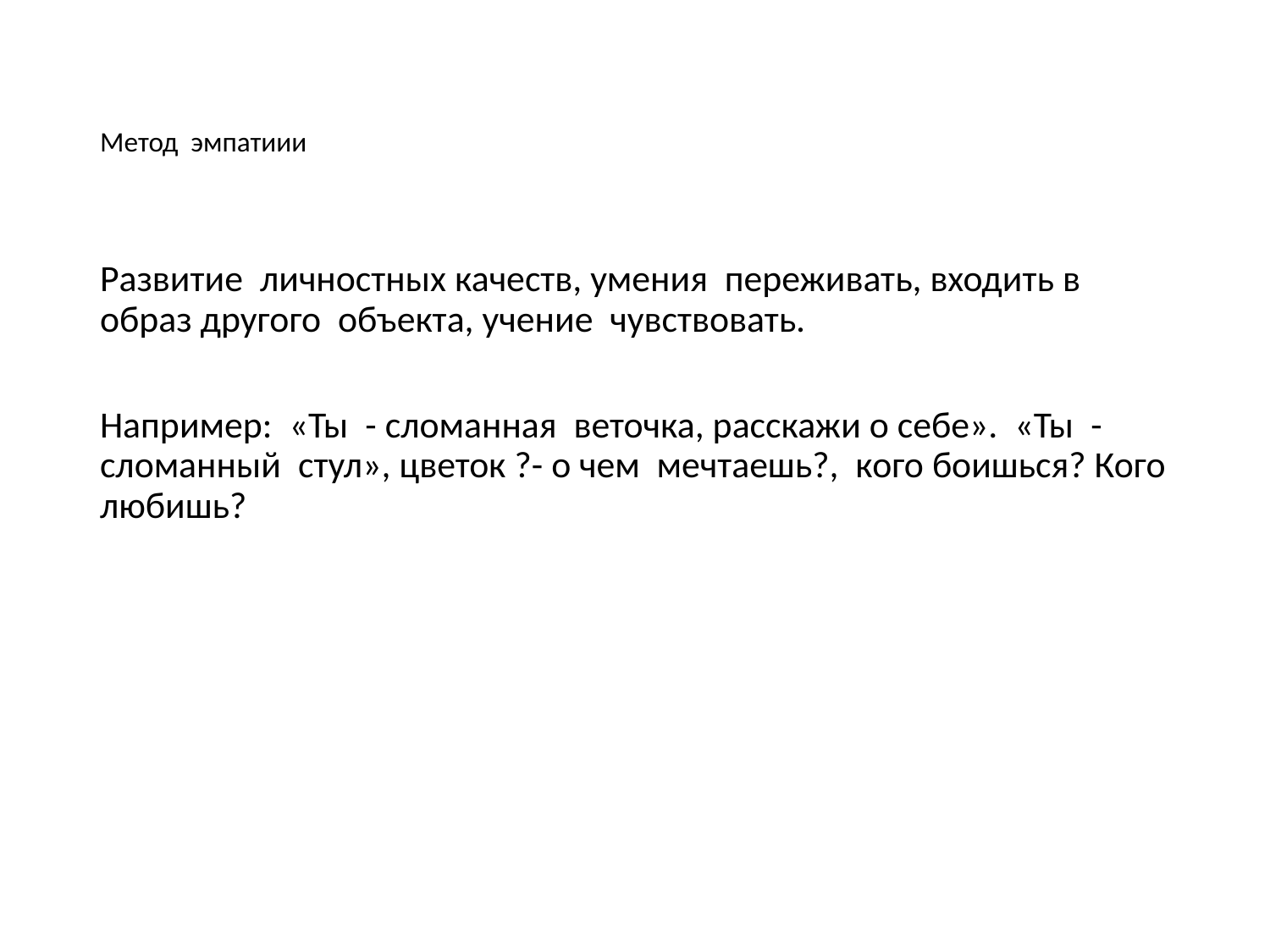

# Метод  эмпатиии
Развитие  личностных качеств, умения  переживать, входить в образ другого  объекта, учение  чувствовать.

Например:  «Ты  - сломанная  веточка, расскажи о себе».  «Ты  - сломанный  стул», цветок ?- о чем  мечтаешь?,  кого боишься? Кого любишь?